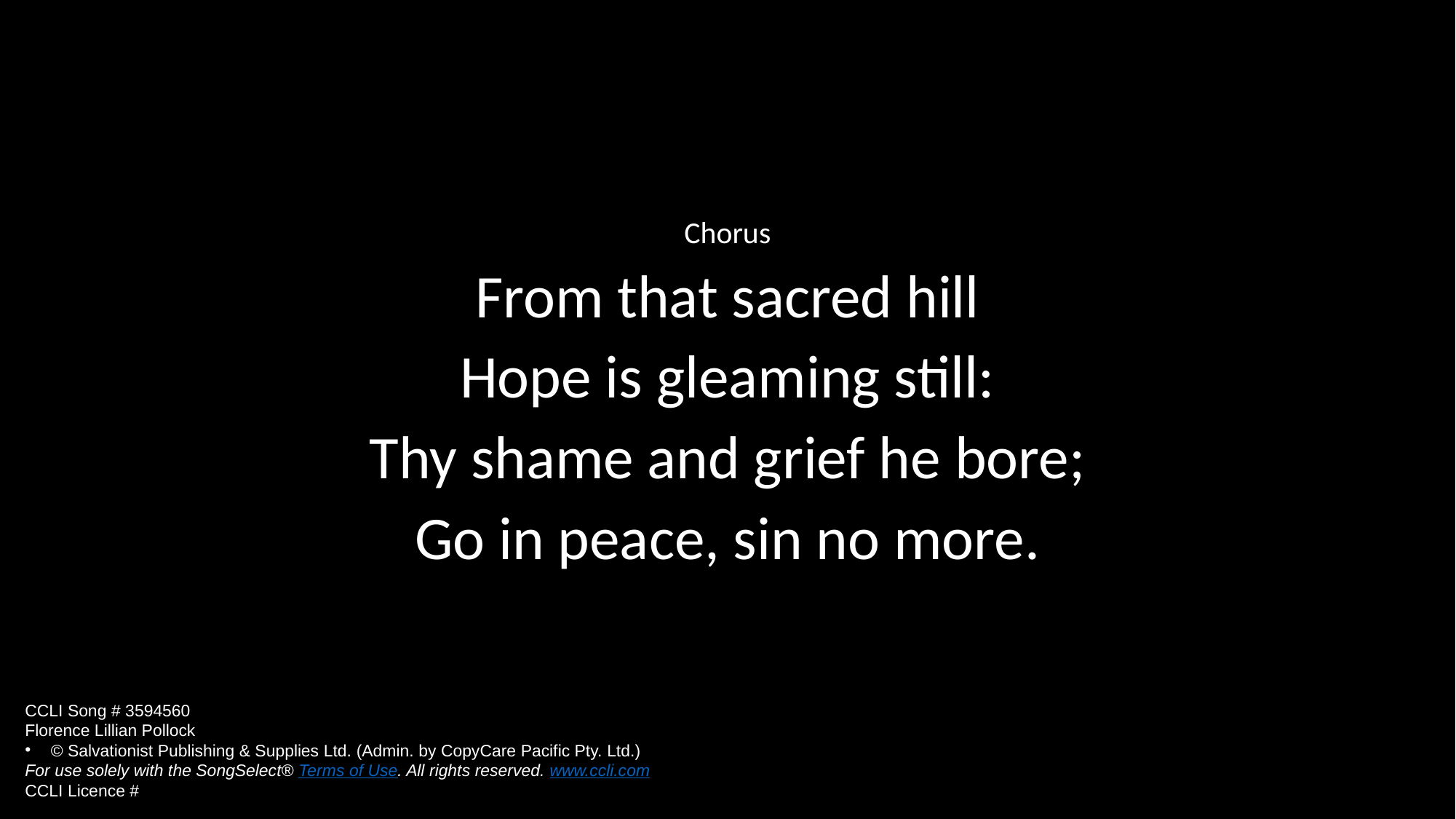

Chorus
From that sacred hill
Hope is gleaming still:
Thy shame and grief he bore;
Go in peace, sin no more.
CCLI Song # 3594560
Florence Lillian Pollock
© Salvationist Publishing & Supplies Ltd. (Admin. by CopyCare Pacific Pty. Ltd.)
For use solely with the SongSelect® Terms of Use. All rights reserved. www.ccli.com
CCLI Licence #